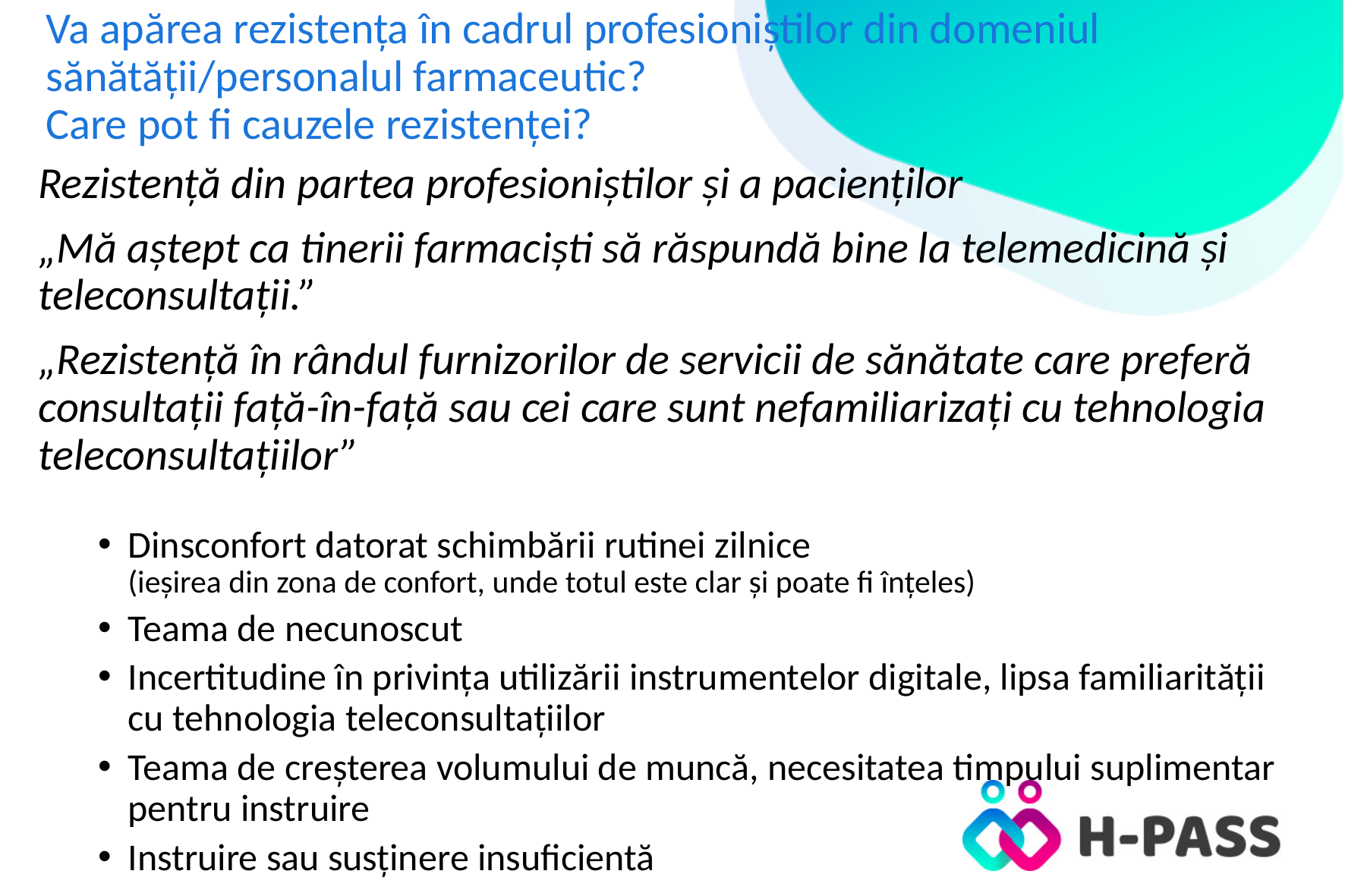

# Va apărea rezistența în cadrul profesioniștilor din domeniul sănătății/personalul farmaceutic? Care pot fi cauzele rezistenței?
Rezistență din partea profesioniștilor și a pacienților
„Mă aștept ca tinerii farmaciști să răspundă bine la telemedicină și teleconsultații.”
„Rezistență în rândul furnizorilor de servicii de sănătate care preferă consultații față-în-față sau cei care sunt nefamiliarizați cu tehnologia teleconsultațiilor”

Dinsconfort datorat schimbării rutinei zilnice
(ieșirea din zona de confort, unde totul este clar și poate fi înțeles)
Teama de necunoscut
Incertitudine în privința utilizării instrumentelor digitale, lipsa familiarității cu tehnologia teleconsultațiilor
Teama de creșterea volumului de muncă, necesitatea timpului suplimentar pentru instruire
Instruire sau susținere insuficientă